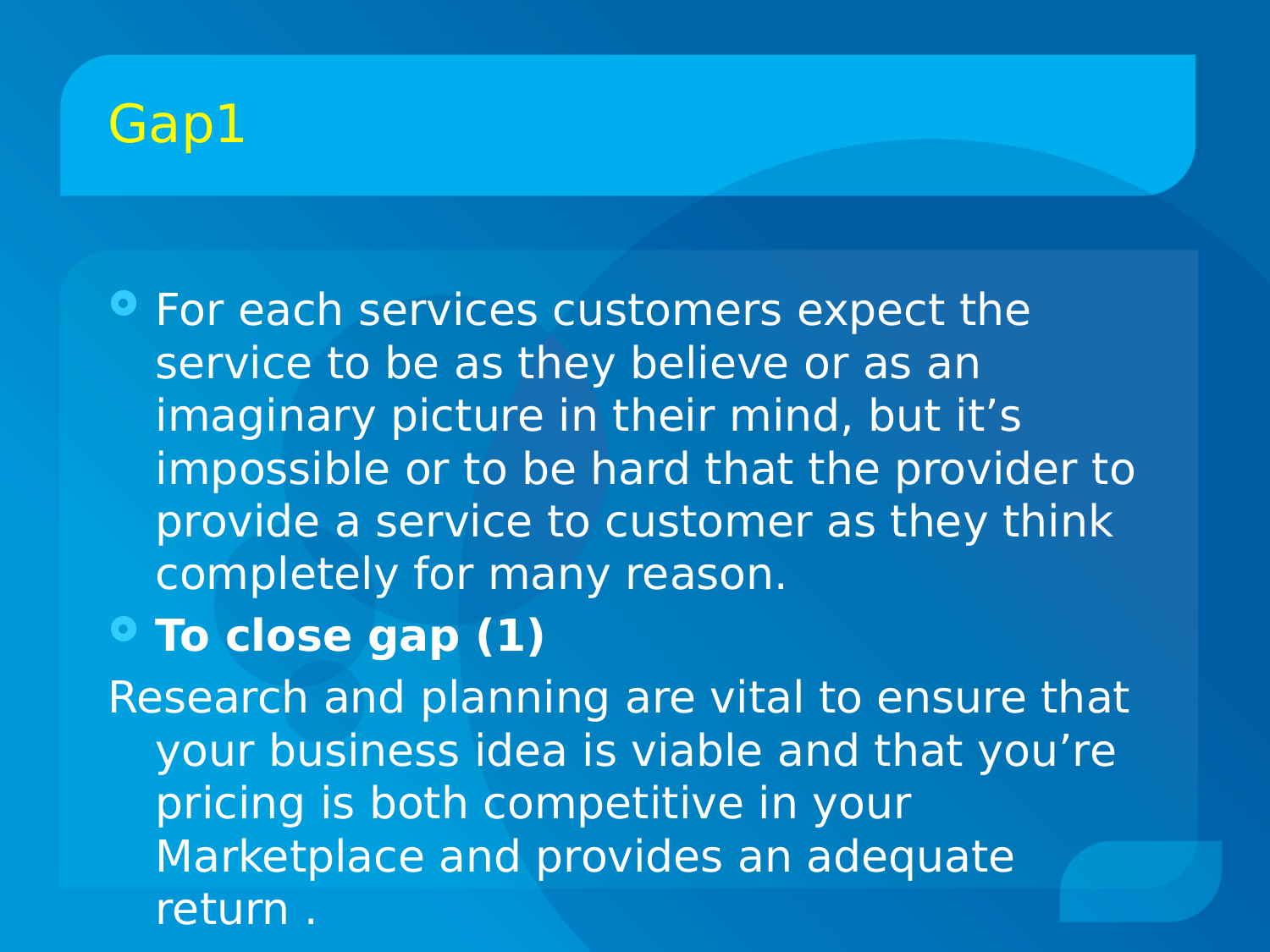

# Gap1
For each services customers expect the service to be as they believe or as an imaginary picture in their mind, but it’s impossible or to be hard that the provider to provide a service to customer as they think completely for many reason.
To close gap (1)
Research and planning are vital to ensure that your business idea is viable and that you’re pricing is both competitive in your Marketplace and provides an adequate return .